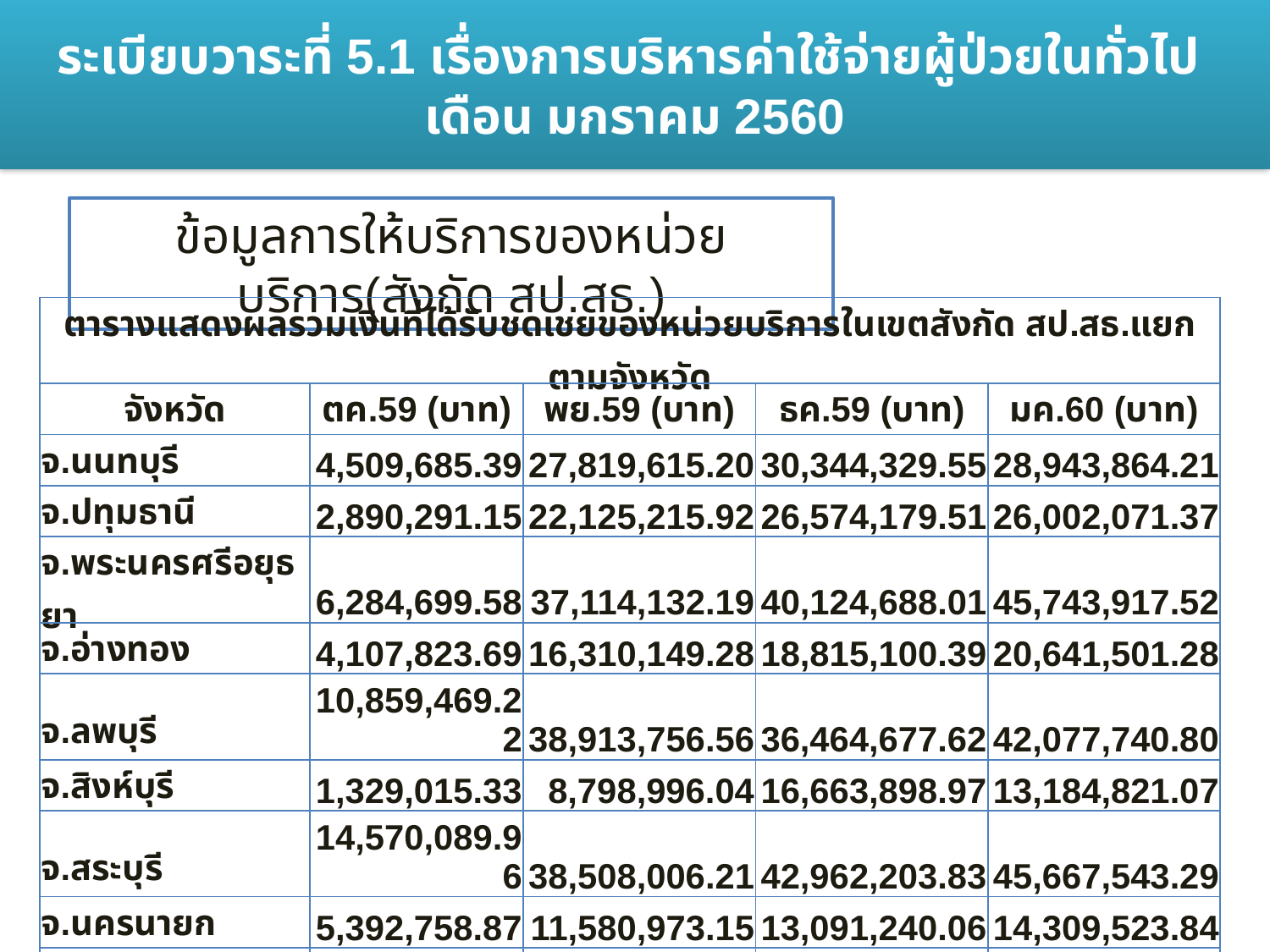

ระเบียบวาระที่ 5.1 เรื่องการบริหารค่าใช้จ่ายผู้ป่วยในทั่วไป
เดือน มกราคม 2560
ข้อมูลการให้บริการของหน่วยบริการ(สังกัด สป.สธ.)
| ตารางแสดงผลรวมเงินที่ได้รับชดเชยของหน่วยบริการในเขตสังกัด สป.สธ.แยกตามจังหวัด |  |  |  |  |
| --- | --- | --- | --- | --- |
| จังหวัด | ตค.59 (บาท) | พย.59 (บาท) | ธค.59 (บาท) | มค.60 (บาท) |
| จ.นนทบุรี | 4,509,685.39 | 27,819,615.20 | 30,344,329.55 | 28,943,864.21 |
| จ.ปทุมธานี | 2,890,291.15 | 22,125,215.92 | 26,574,179.51 | 26,002,071.37 |
| จ.พระนครศรีอยุธยา | 6,284,699.58 | 37,114,132.19 | 40,124,688.01 | 45,743,917.52 |
| จ.อ่างทอง | 4,107,823.69 | 16,310,149.28 | 18,815,100.39 | 20,641,501.28 |
| จ.ลพบุรี | 10,859,469.22 | 38,913,756.56 | 36,464,677.62 | 42,077,740.80 |
| จ.สิงห์บุรี | 1,329,015.33 | 8,798,996.04 | 16,663,898.97 | 13,184,821.07 |
| จ.สระบุรี | 14,570,089.96 | 38,508,006.21 | 42,962,203.83 | 45,667,543.29 |
| จ.นครนายก | 5,392,758.87 | 11,580,973.15 | 13,091,240.06 | 14,309,523.84 |
| ผลรวมทั้งหมด | 49,943,833.19 | 201,170,844.55 | 225,040,317.94 | 236,570,983.38 |